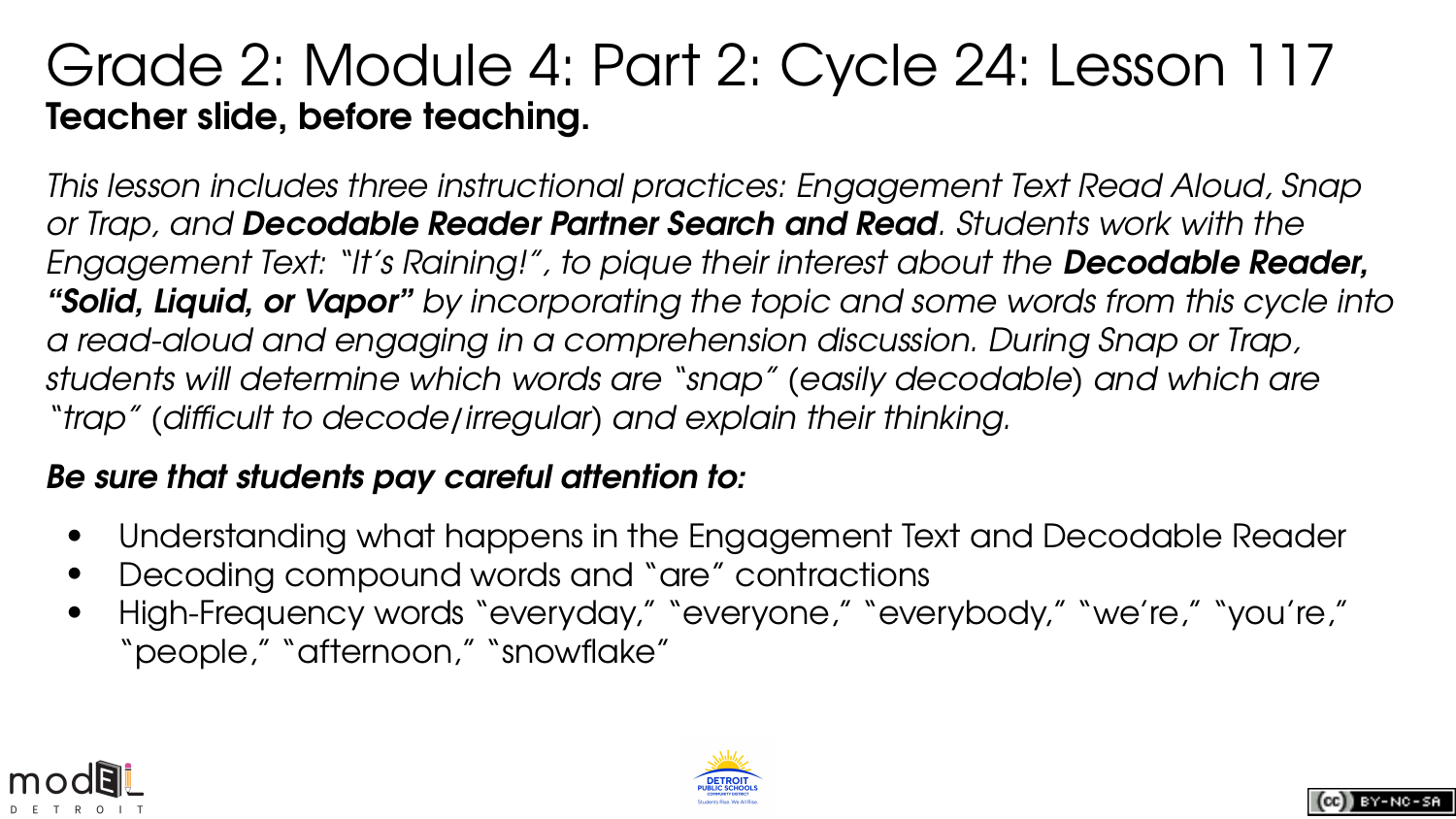

# Grade 2: Module 4: Part 2: Cycle 24: Lesson 117
Teacher slide, before teaching.
This lesson includes three instructional practices: Engagement Text Read Aloud, Snap or Trap, and Decodable Reader Partner Search and Read. Students work with the Engagement Text: “It’s Raining!”, to pique their interest about the Decodable Reader, “Solid, Liquid, or Vapor” by incorporating the topic and some words from this cycle into a read-aloud and engaging in a comprehension discussion. During Snap or Trap, students will determine which words are “snap” (easily decodable) and which are “trap” (difficult to decode/irregular) and explain their thinking.
Be sure that students pay careful attention to:
Understanding what happens in the Engagement Text and Decodable Reader
Decoding compound words and “are” contractions
High-Frequency words “everyday,” “everyone,” “everybody,” “we’re,” “you’re,” “people,” “afternoon,” “snowflake”